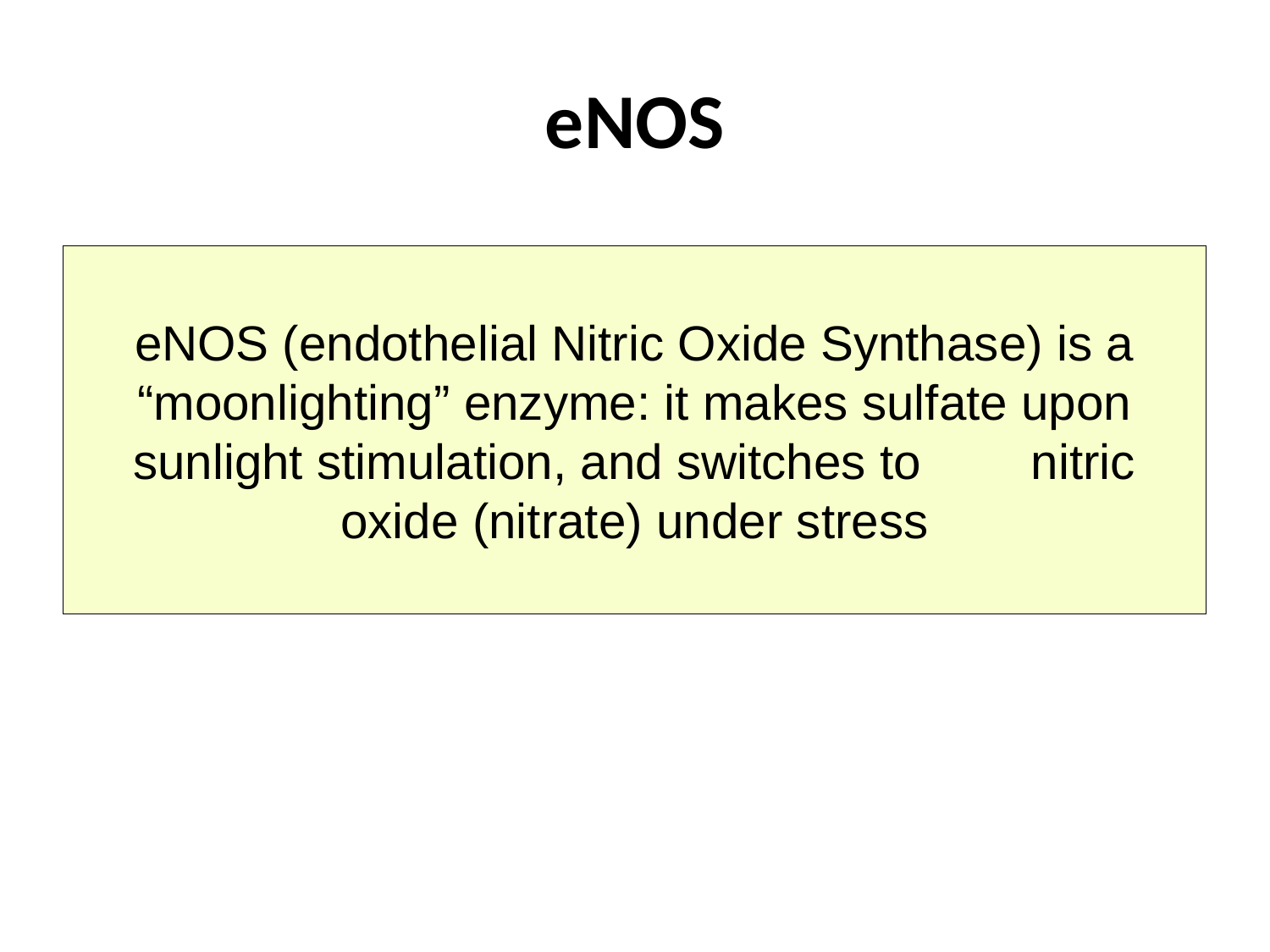

# eNOS

eNOS (endothelial Nitric Oxide Synthase) is a “moonlighting” enzyme: it makes sulfate upon sunlight stimulation, and switches to        nitric oxide (nitrate) under stress